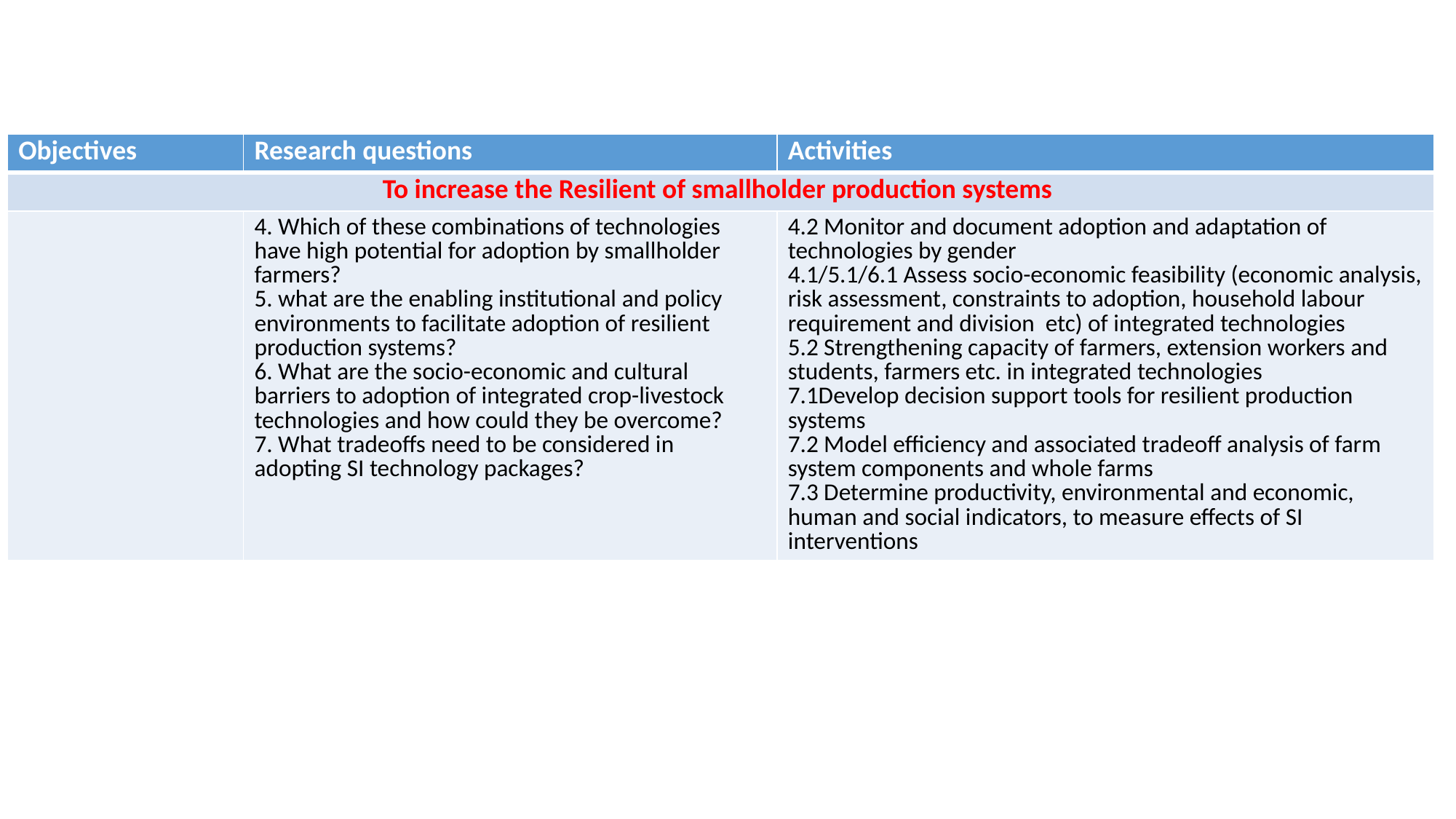

| Objectives | Research questions | Activities |
| --- | --- | --- |
| To increase the Resilient of smallholder production systems |  |  |
|  | 4. Which of these combinations of technologies have high potential for adoption by smallholder farmers? 5. what are the enabling institutional and policy environments to facilitate adoption of resilient production systems? 6. What are the socio-economic and cultural barriers to adoption of integrated crop-livestock technologies and how could they be overcome? 7. What tradeoffs need to be considered in adopting SI technology packages? | 4.2 Monitor and document adoption and adaptation of technologies by gender 4.1/5.1/6.1 Assess socio-economic feasibility (economic analysis, risk assessment, constraints to adoption, household labour requirement and division etc) of integrated technologies 5.2 Strengthening capacity of farmers, extension workers and students, farmers etc. in integrated technologies 7.1Develop decision support tools for resilient production systems 7.2 Model efficiency and associated tradeoff analysis of farm system components and whole farms 7.3 Determine productivity, environmental and economic, human and social indicators, to measure effects of SI interventions |